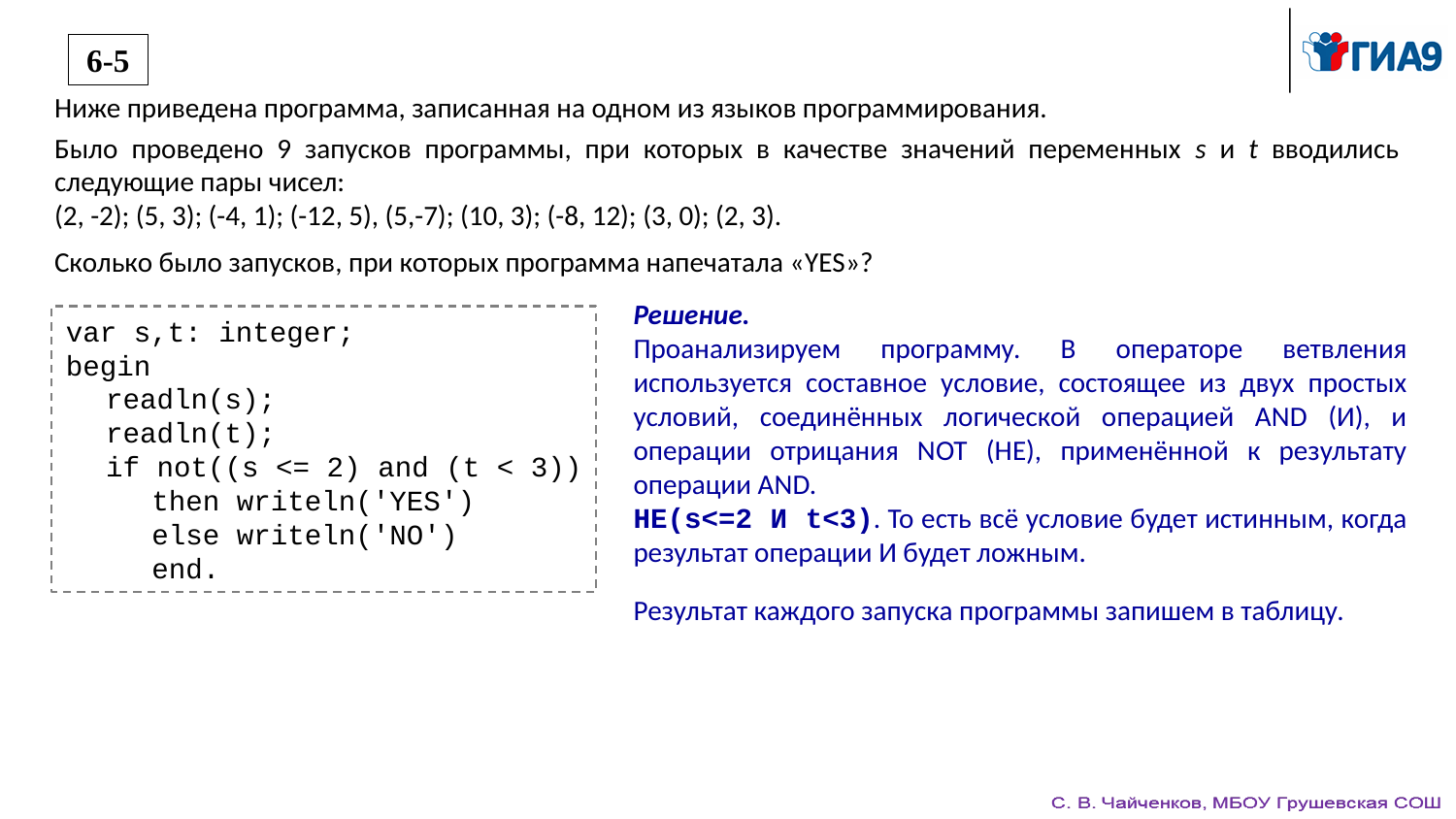

6-5
Ниже приведена программа, записанная на одном из языков программирования.
Было проведено 9 запусков программы, при которых в качестве значений переменных s и t вводились следующие пары чисел:
(2, -2); (5, 3); (-4, 1); (-12, 5), (5,-7); (10, 3); (-8, 12); (3, 0); (2, 3).
Сколько было запусков, при которых программа напечатала «YES»?
Решение.
Проанализируем программу. В операторе ветвления используется составное условие, состоящее из двух простых условий, соединённых логической операцией AND (И), и операции отрицания NOT (НЕ), применённой к результату операции AND.
НЕ(s<=2 И t<3). То есть всё условие будет истинным, когда результат операции И будет ложным.
Результат каждого запуска программы запишем в таблицу.
var s,t: integer;
begin
readln(s);
readln(t);
if not((s <= 2) and (t < 3))
then writeln('YES')
else writeln('NO')
end.